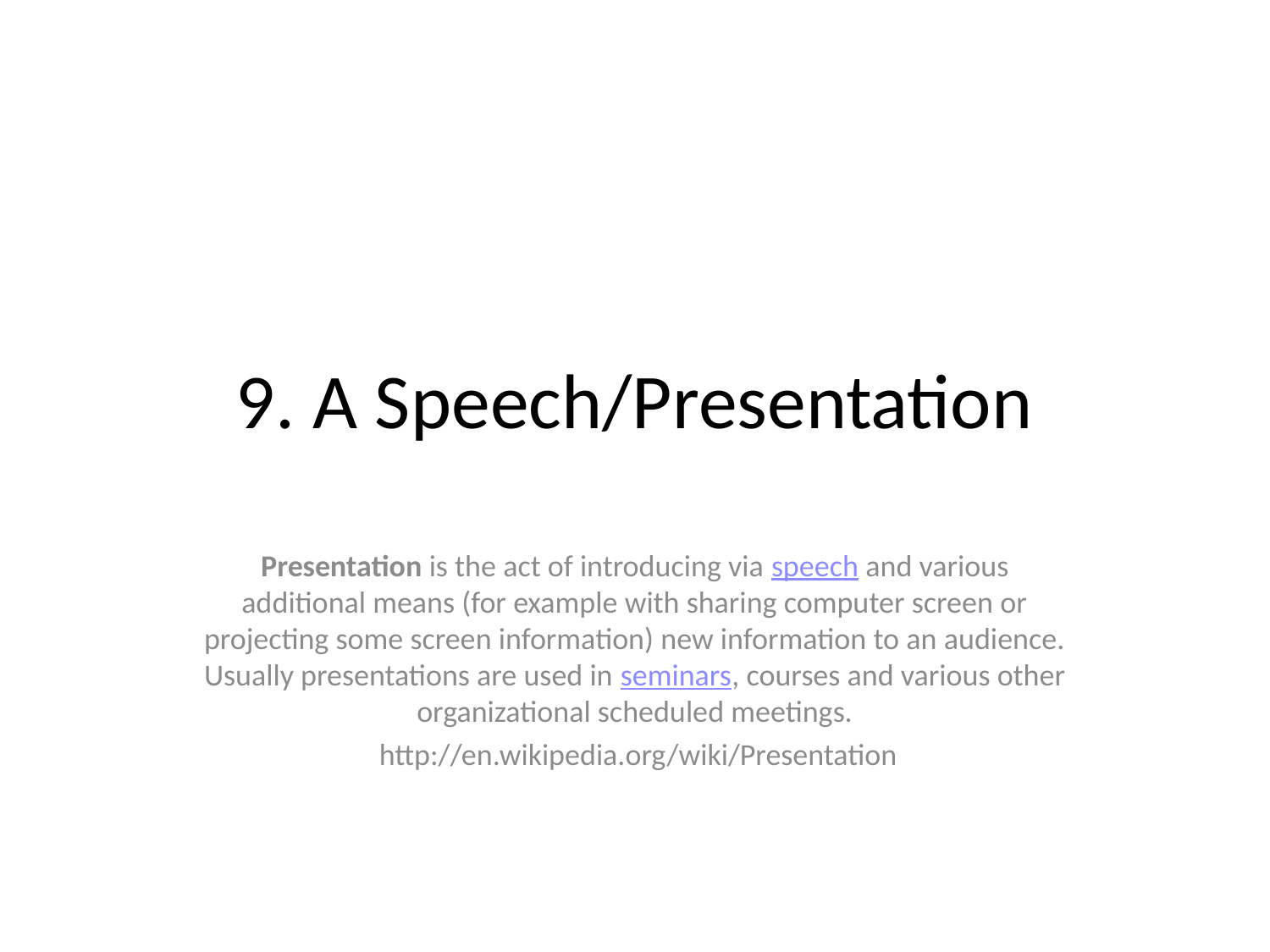

# 9. A Speech/Presentation
Presentation is the act of introducing via speech and various additional means (for example with sharing computer screen or projecting some screen information) new information to an audience. Usually presentations are used in seminars, courses and various other organizational scheduled meetings.
 http://en.wikipedia.org/wiki/Presentation